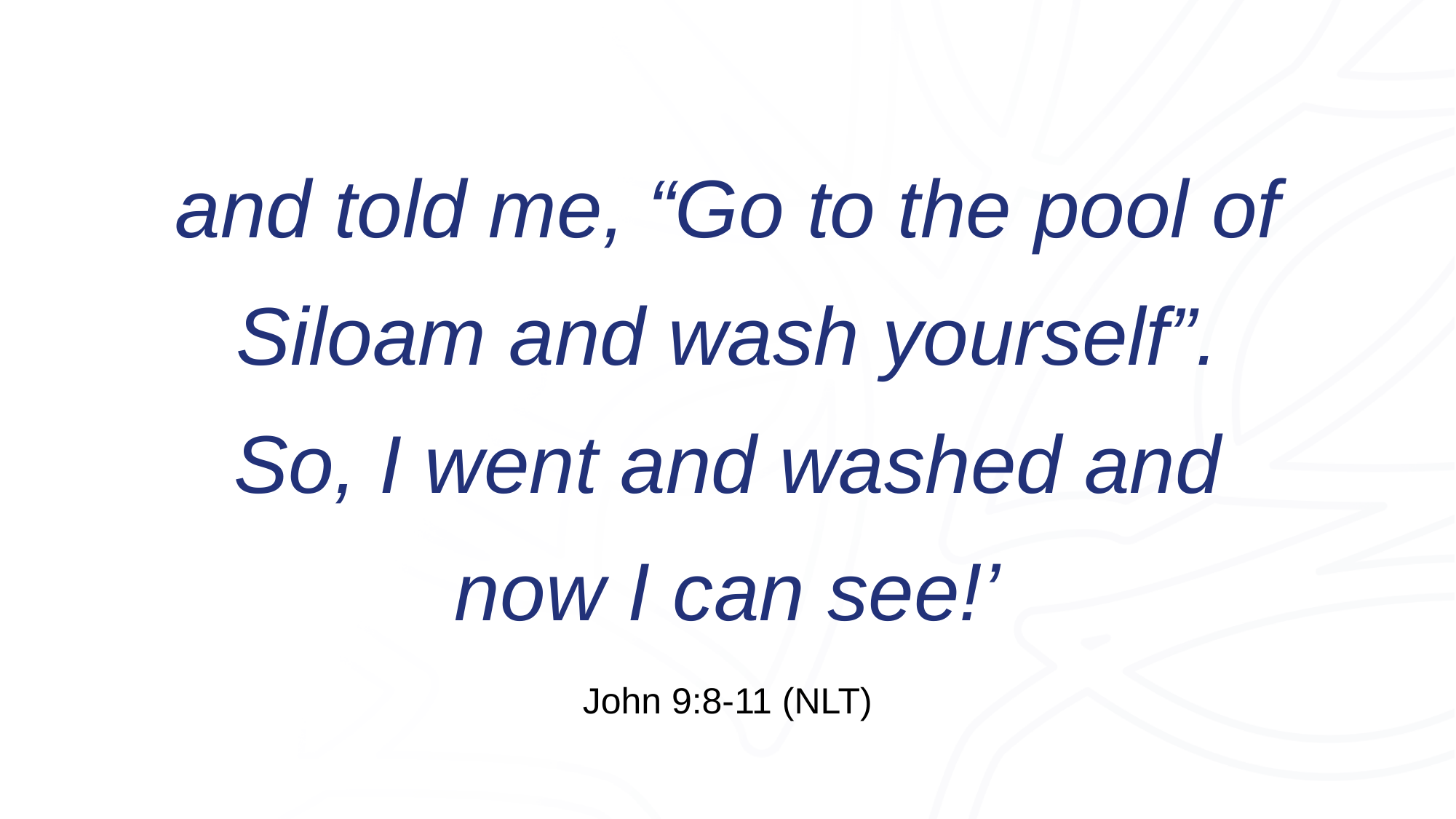

and told me, “Go to the pool of Siloam and wash yourself”. So, I went and washed and now I can see!’
John 9:8-11 (NLT)